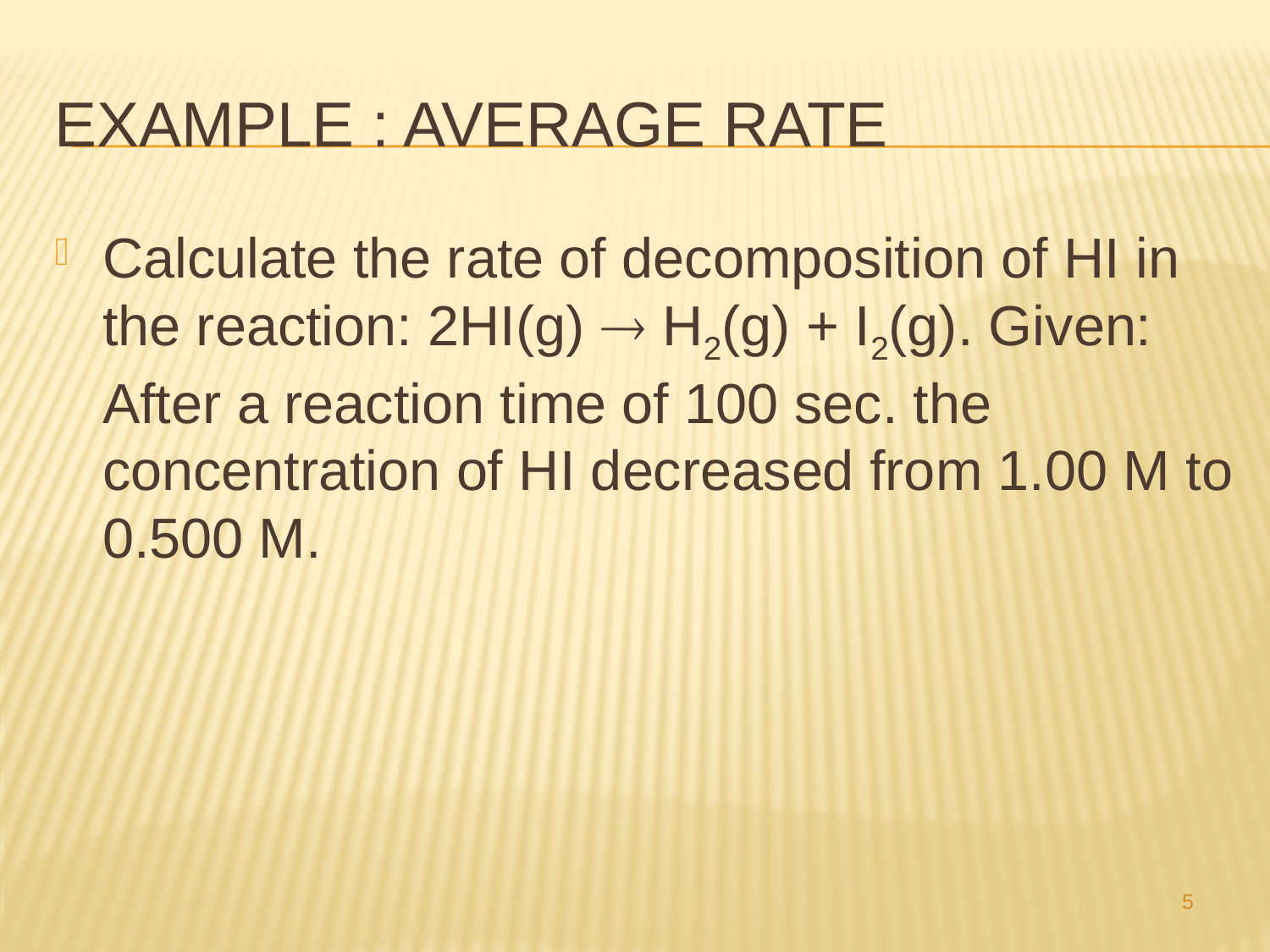

# Example : Average Rate
Calculate the rate of decomposition of HI in the reaction: 2HI(g) → H2(g) + I2(g). Given: After a reaction time of 100 sec. the concentration of HI decreased from 1.00 M to 0.500 M.

5